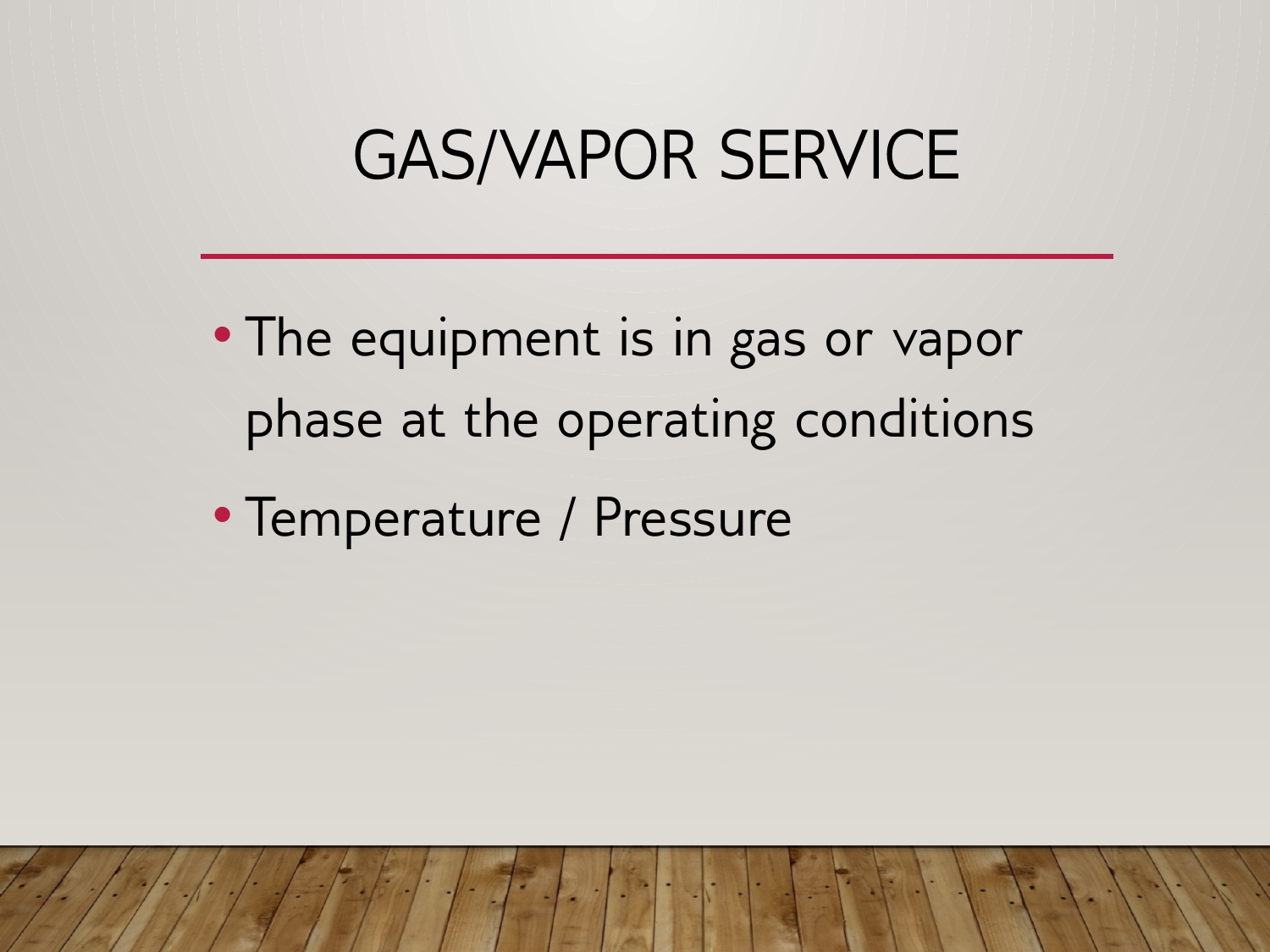

# Gas/Vapor service
The equipment is in gas or vapor phase at the operating conditions
Temperature / Pressure